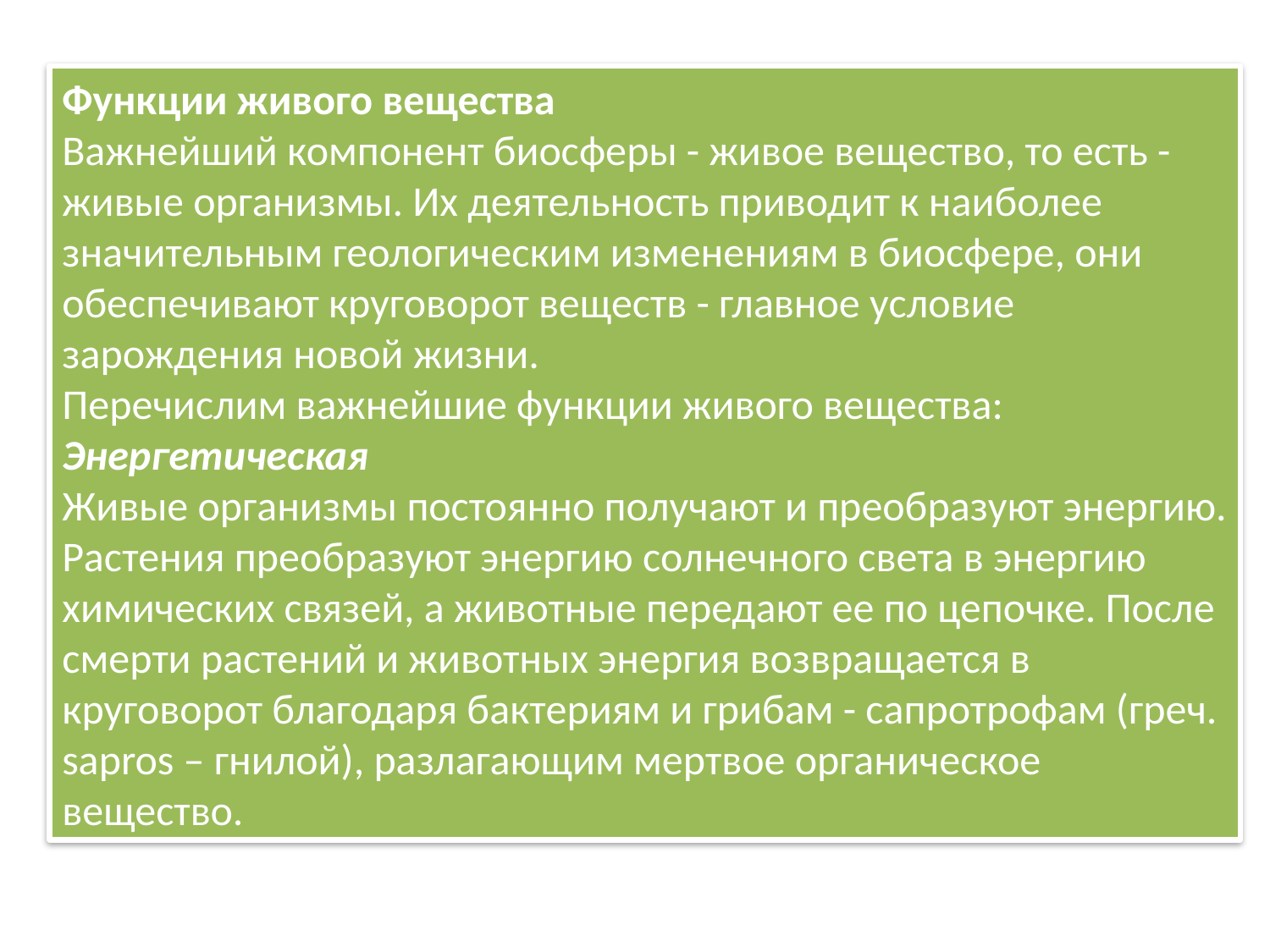

Функции живого вещества
Важнейший компонент биосферы - живое вещество, то есть - живые организмы. Их деятельность приводит к наиболее значительным геологическим изменениям в биосфере, они обеспечивают круговорот веществ - главное условие зарождения новой жизни.
Перечислим важнейшие функции живого вещества:
Энергетическая
Живые организмы постоянно получают и преобразуют энергию. Растения преобразуют энергию солнечного света в энергию химических связей, а животные передают ее по цепочке. После смерти растений и животных энергия возвращается в круговорот благодаря бактериям и грибам - сапротрофам (греч. sapros – гнилой), разлагающим мертвое органическое вещество.